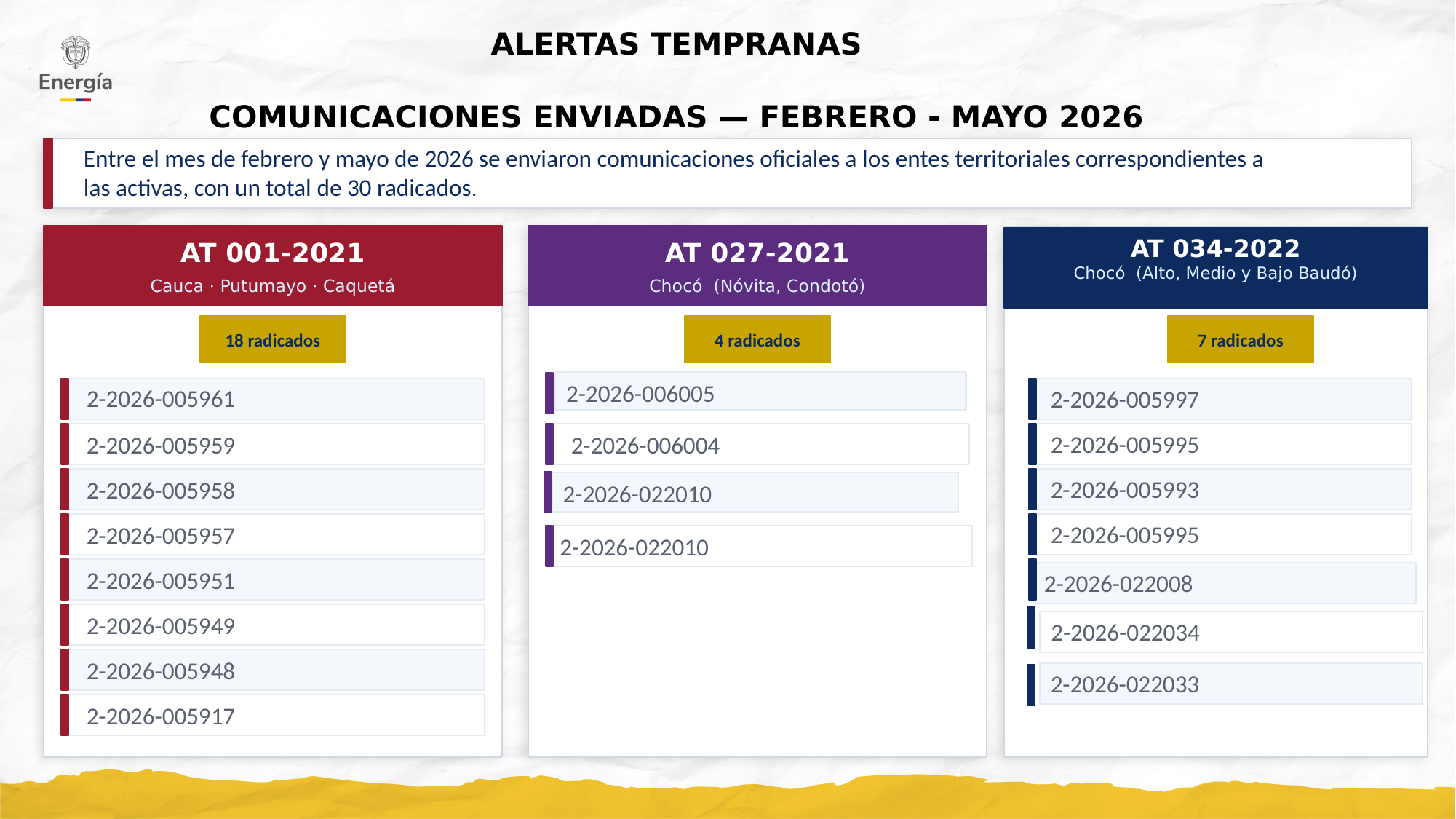

ALERTAS TEMPRANAS

COMUNICACIONES ENVIADAS — FEBRERO - MAYO 2026

Entre el mes de febrero y mayo de 2026 se enviaron comunicaciones oficiales a los entes territoriales correspondientes a las activas, con un total de 30 radicados.

2-2026-022008
AT 034-2022
Chocó  (Alto, Medio y Bajo Baudó)
AT 001-2021
AT 027-2021
Chocó  (Alto, Medio y Bajo Baudó)
Cauca · Putumayo · Caquetá
Chocó  (Nóvita, Condotó)

18 radicados

4 radicados

7 radicados
2-2026-006005

2-2026-005961

  2-2026-005997

2-2026-005959

2-2026-006004
  2-2026-005995

2-2026-005958
  2-2026-005993

2-2026-022010

2-2026-005957
  2-2026-005995

2-2026-022010

2-2026-005951

2-2026-022008

2-2026-005949

2-2026-022034

2-2026-005948
2-2026-022033

2-2026-005917